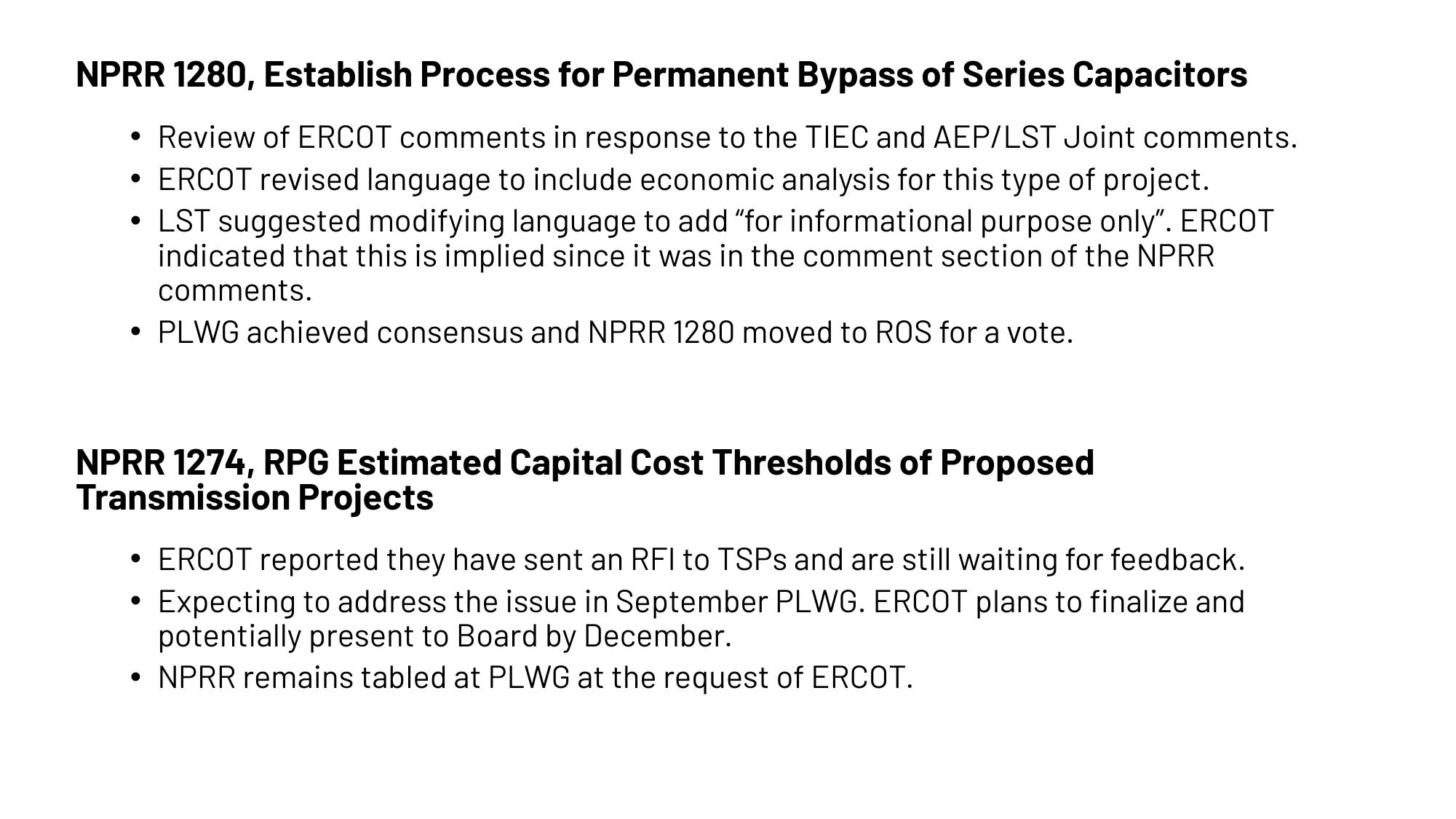

NPRR 1280, Establish Process for Permanent Bypass of Series Capacitors
Review of ERCOT comments in response to the TIEC and AEP/LST Joint comments.
ERCOT revised language to include economic analysis for this type of project.
LST suggested modifying language to add “for informational purpose only”. ERCOT indicated that this is implied since it was in the comment section of the NPRR comments.
PLWG achieved consensus and NPRR 1280 moved to ROS for a vote.

NPRR 1274, RPG Estimated Capital Cost Thresholds of Proposed Transmission Projects
ERCOT reported they have sent an RFI to TSPs and are still waiting for feedback.
Expecting to address the issue in September PLWG. ERCOT plans to finalize and potentially present to Board by December.
NPRR remains tabled at PLWG at the request of ERCOT.